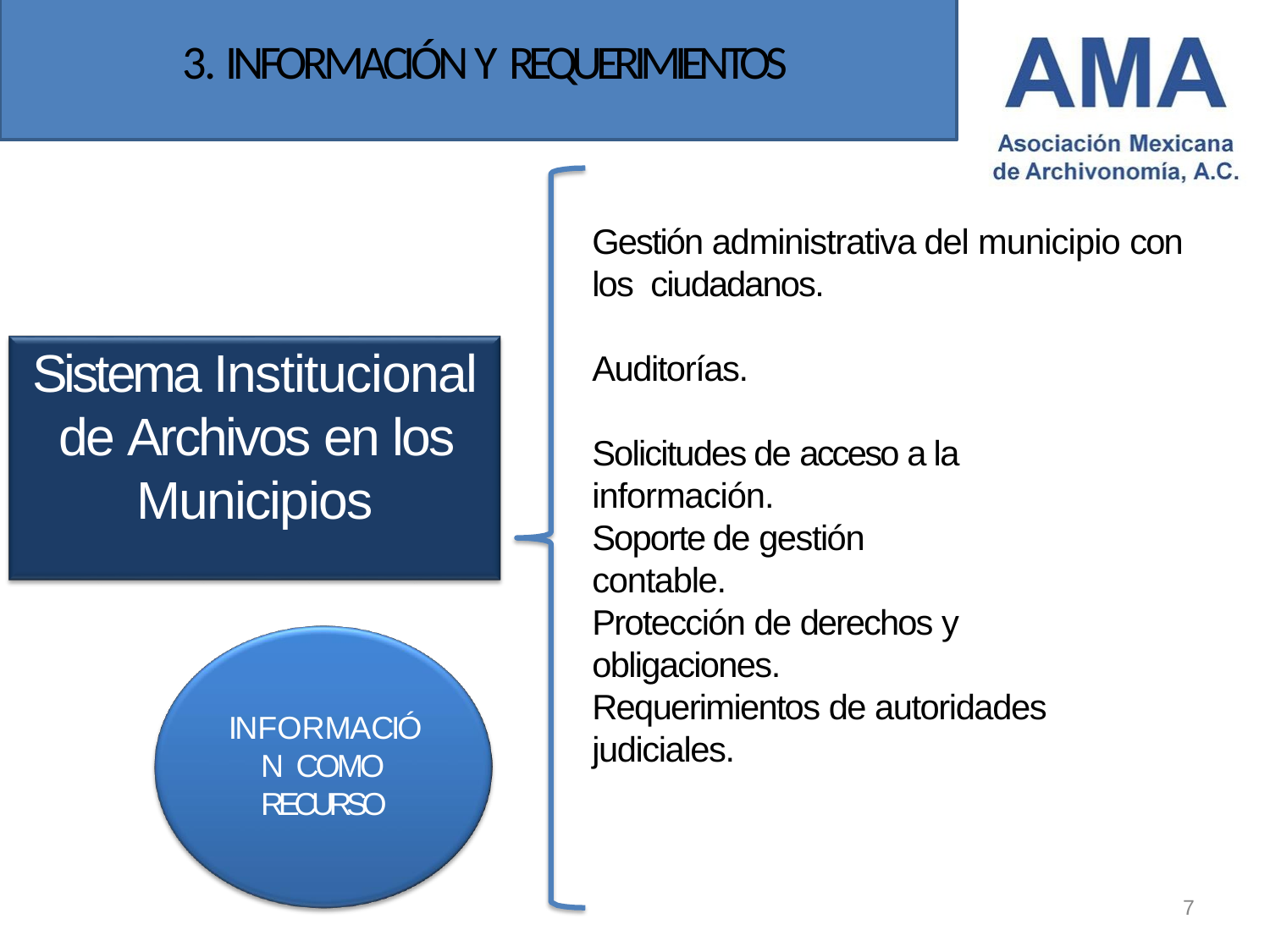

# 3. INFORMACIÓN Y REQUERIMIENTOS

Gestión administrativa del municipio con los  ciudadanos.

Sistema Institucional  de Archivos en los  Municipios
Auditorías.
Solicitudes de acceso a la información.
Soporte de gestión contable.
Protección de derechos y obligaciones.

Requerimientos de autoridades judiciales.
INFORMACIÓN  COMO  RECURSO
7